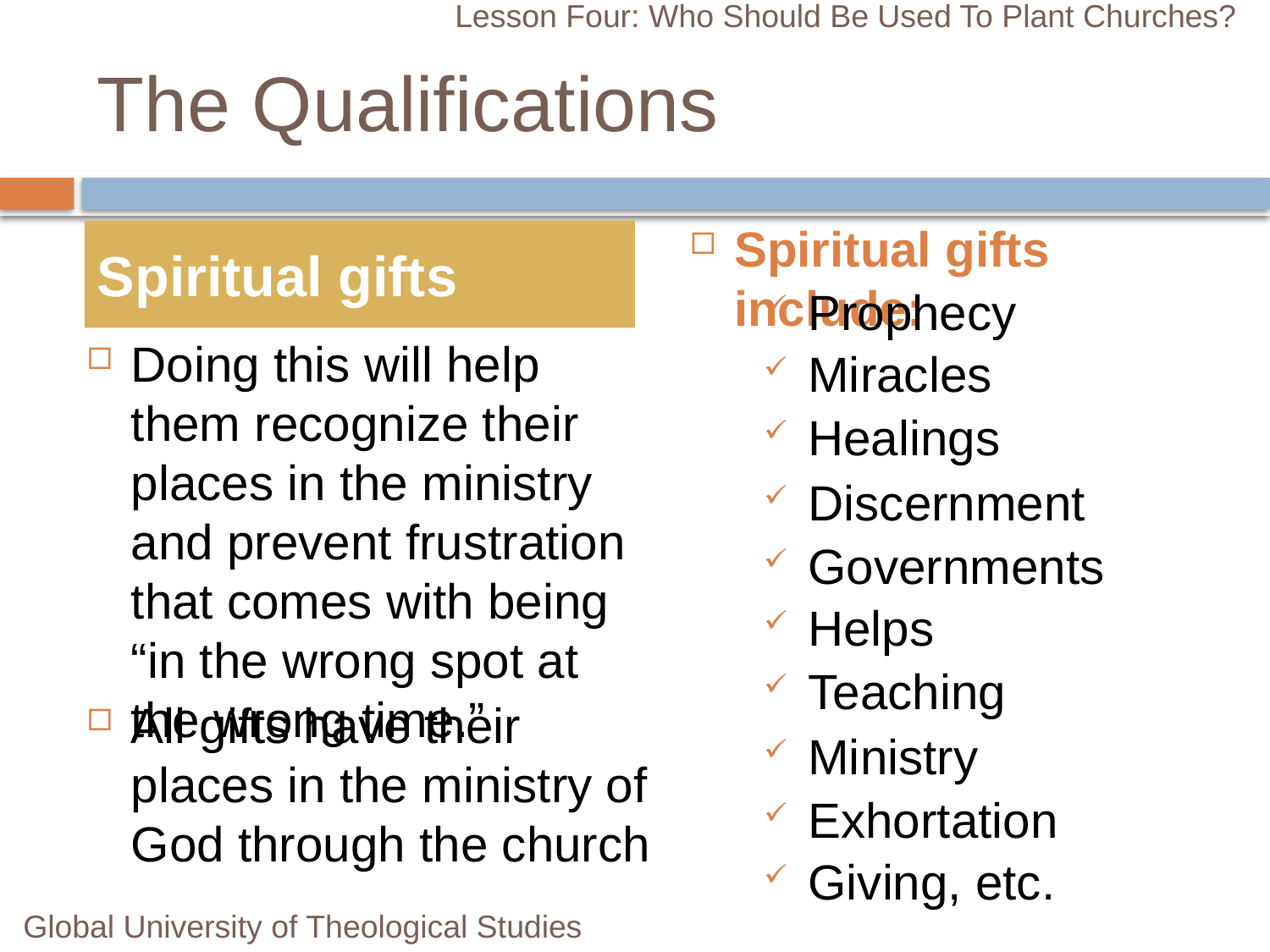

Lesson Four: Who Should Be Used To Plant Churches?
# The Qualifications
Spiritual gifts include:
Spiritual gifts
Prophecy
Doing this will help them recognize their places in the ministry and prevent frustration that comes with being “in the wrong spot at the wrong time.”
Miracles
Healings
Discernment
Governments
Helps
Teaching
All gifts have their places in the ministry of God through the church
Ministry
Exhortation
Giving, etc.
Global University of Theological Studies